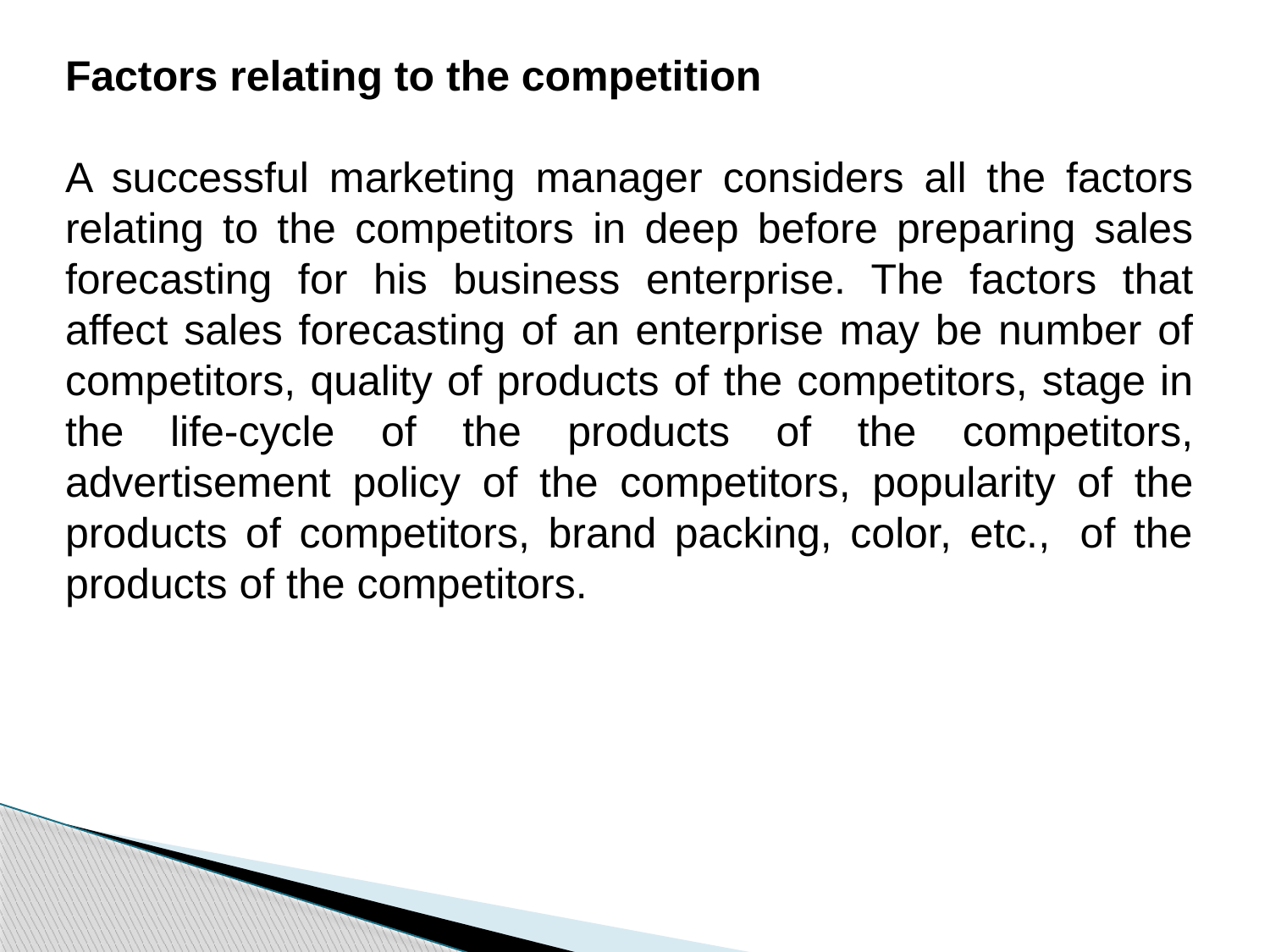

Factors relating to the competition

A successful marketing manager considers all the factors relating to the competitors in deep before preparing sales forecasting for his business enterprise. The factors that affect sales forecasting of an enterprise may be number of competitors, quality of products of the competitors, stage in the life-cycle of the products of the competitors, advertisement policy of the competitors, popularity of the products of competitors, brand packing, color, etc.,  of the products of the competitors.